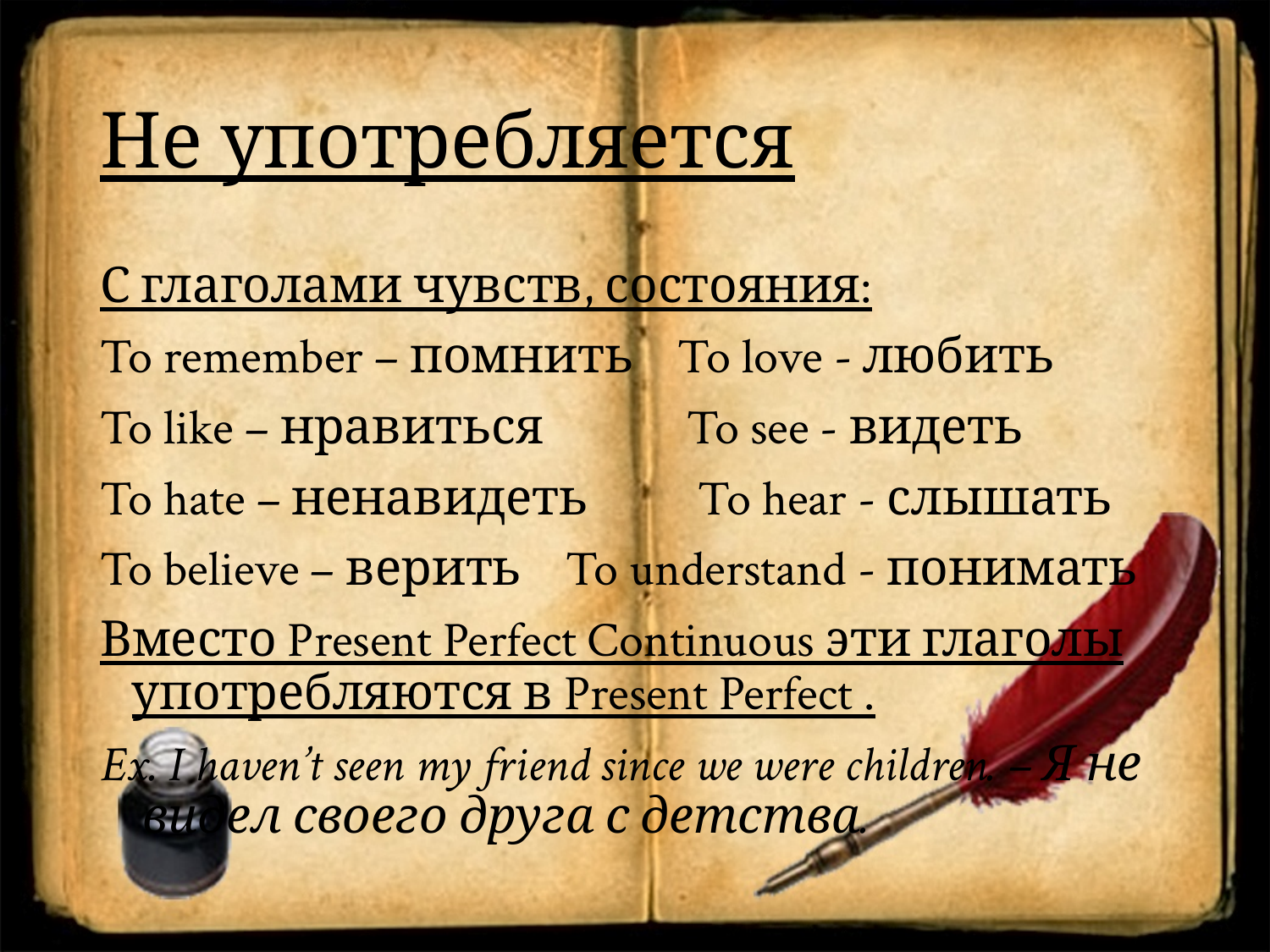

# Не употребляется
С глаголами чувств, состояния:
To remember – помнить    To love - любить
To like – нравиться             To see - видеть
To hate – ненавидеть          To hear - слышать
To believe – верить    To understand - понимать
Вместо Present Perfect Continuous эти глаголы употребляются в Present Perfect .
Ex. I haven’t seen my friend since we were children. – Я не    видел своего друга с детства.